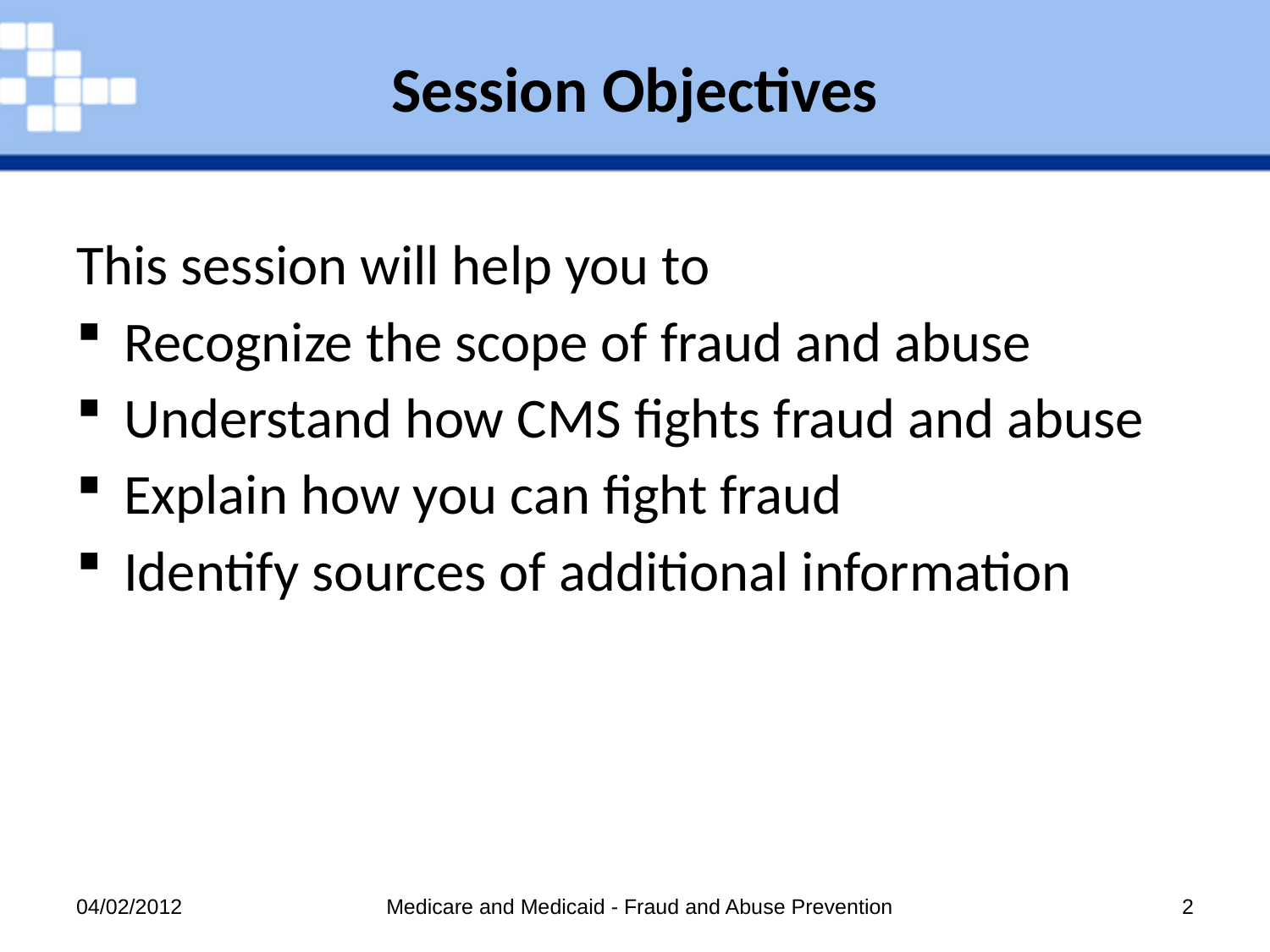

# Session Objectives
This session will help you to
Recognize the scope of fraud and abuse
Understand how CMS fights fraud and abuse
Explain how you can fight fraud
Identify sources of additional information

04/02/2012
Medicare and Medicaid - Fraud and Abuse Prevention
2